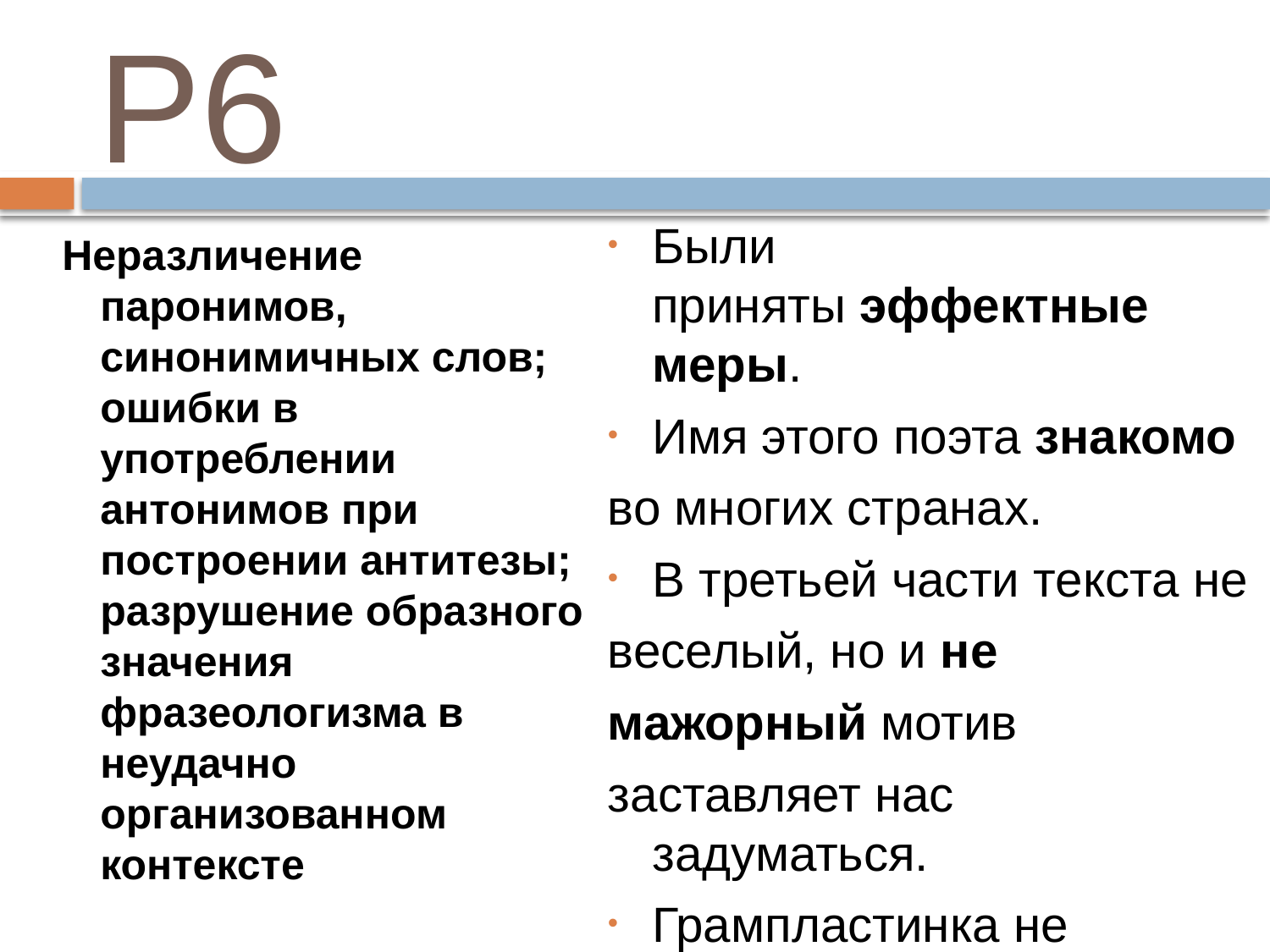

# Р6
Были приняты эффектные меры.
Имя этого поэта знакомо
во многих странах.
В третьей части текста не
веселый, но и не
мажорный мотив
заставляет нас задуматься.
Грампластинка не сказала еще своего последнего слова.
Неразличение паронимов, синонимичных слов; ошибки в употреблении антонимов при построении антитезы; разрушение образного значения фразеологизма в неудачно организованном контексте